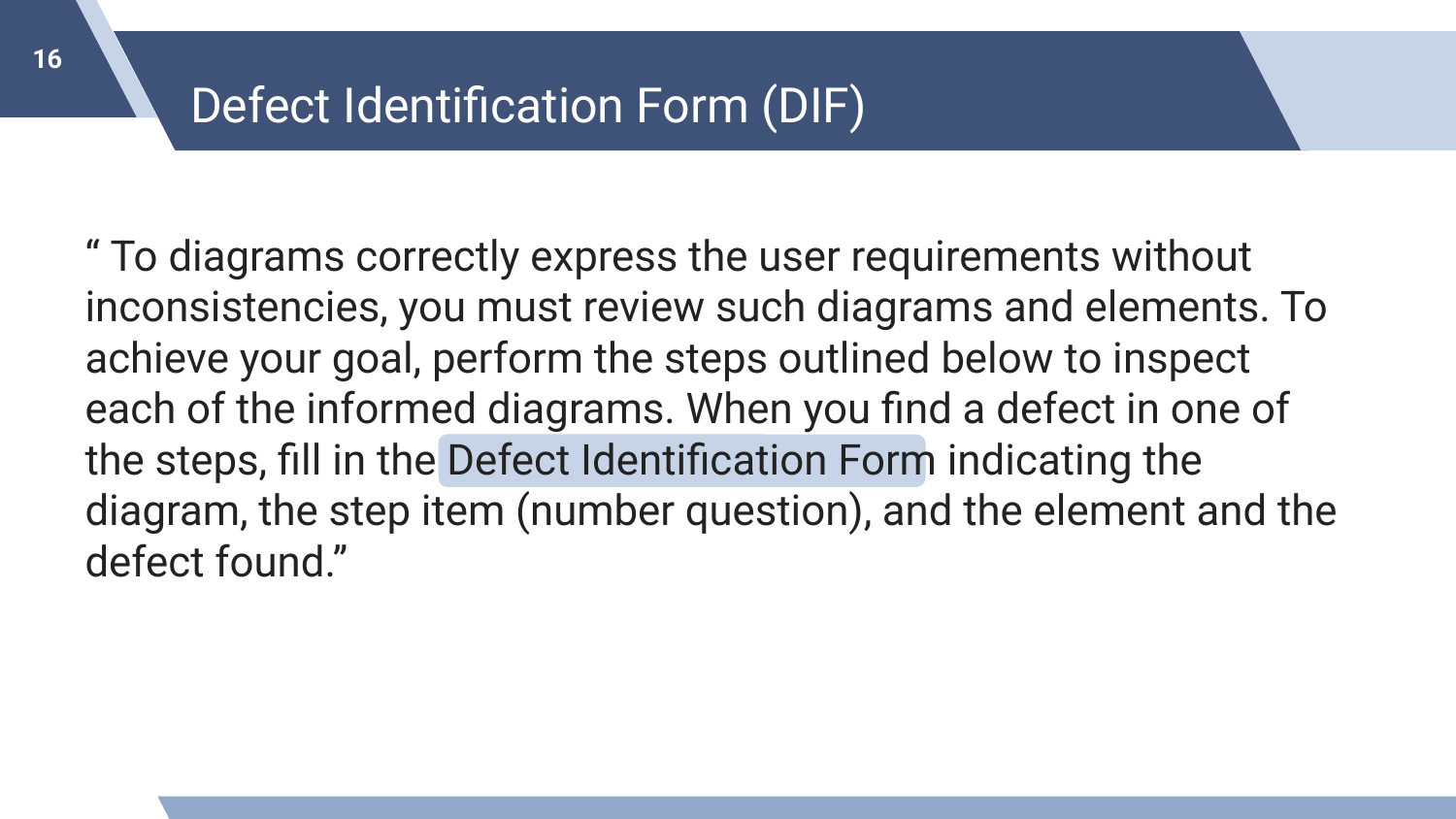

16
# Defect Identification Form (DIF)
“ To diagrams correctly express the user requirements without inconsistencies, you must review such diagrams and elements. To achieve your goal, perform the steps outlined below to inspect each of the informed diagrams. When you find a defect in one of the steps, fill in the Defect Identification Form indicating the diagram, the step item (number question), and the element and the defect found.”